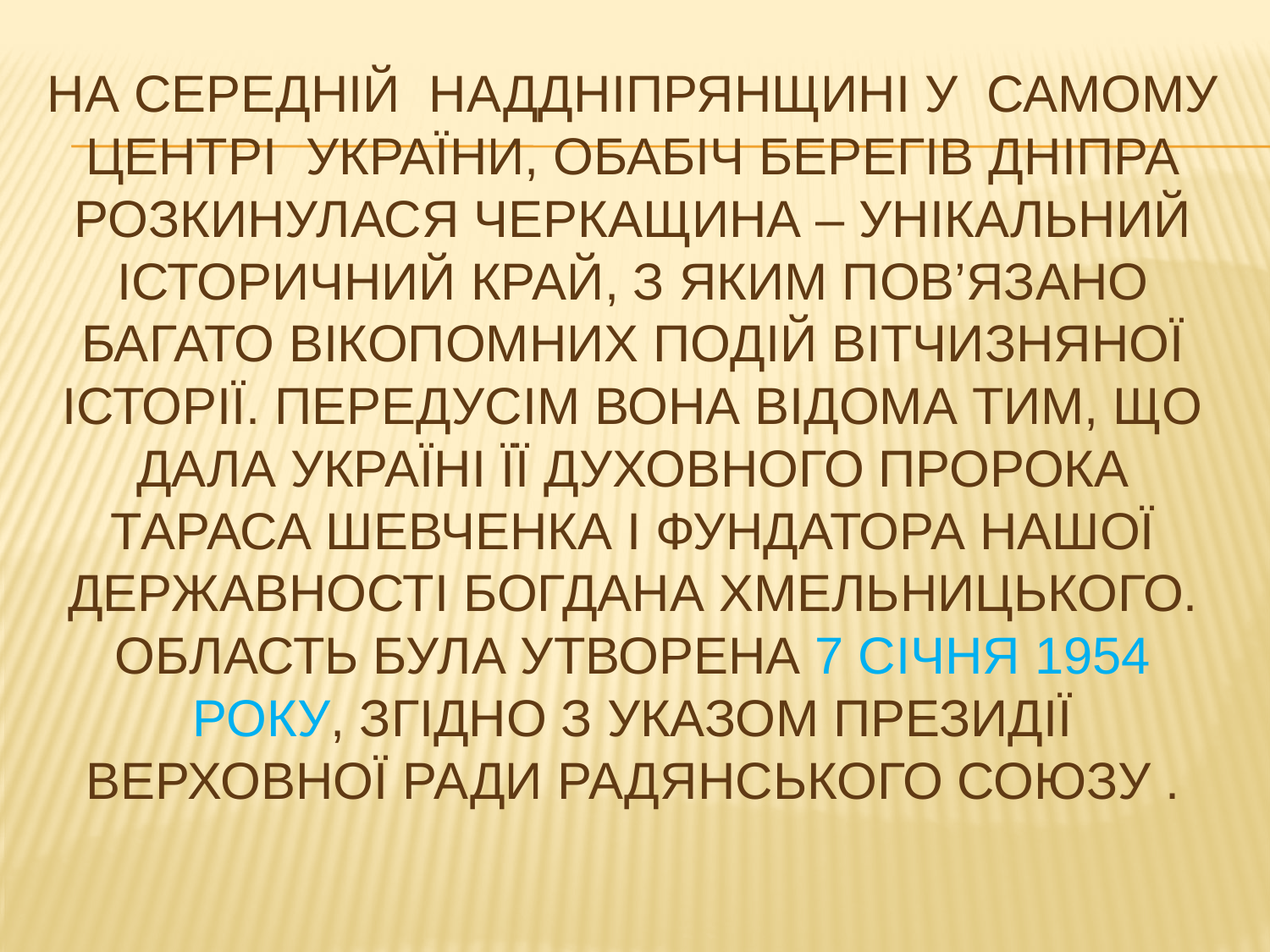

# На середній  Наддніпрянщині у  самому центрі  України, обабіч берегів Дніпра розкинулася Черкащина – унікальний історичний край, з яким пов’язано багато вікопомних подій вітчизняної історії. Передусім вона відома тим, що дала Україні її духовного пророка Тараса Шевченка і фундатора нашої державності Богдана Хмельницького. Область була утворена 7 січня 1954 року, згідно з Указом Президії Верховної Ради Радянського Союзу .